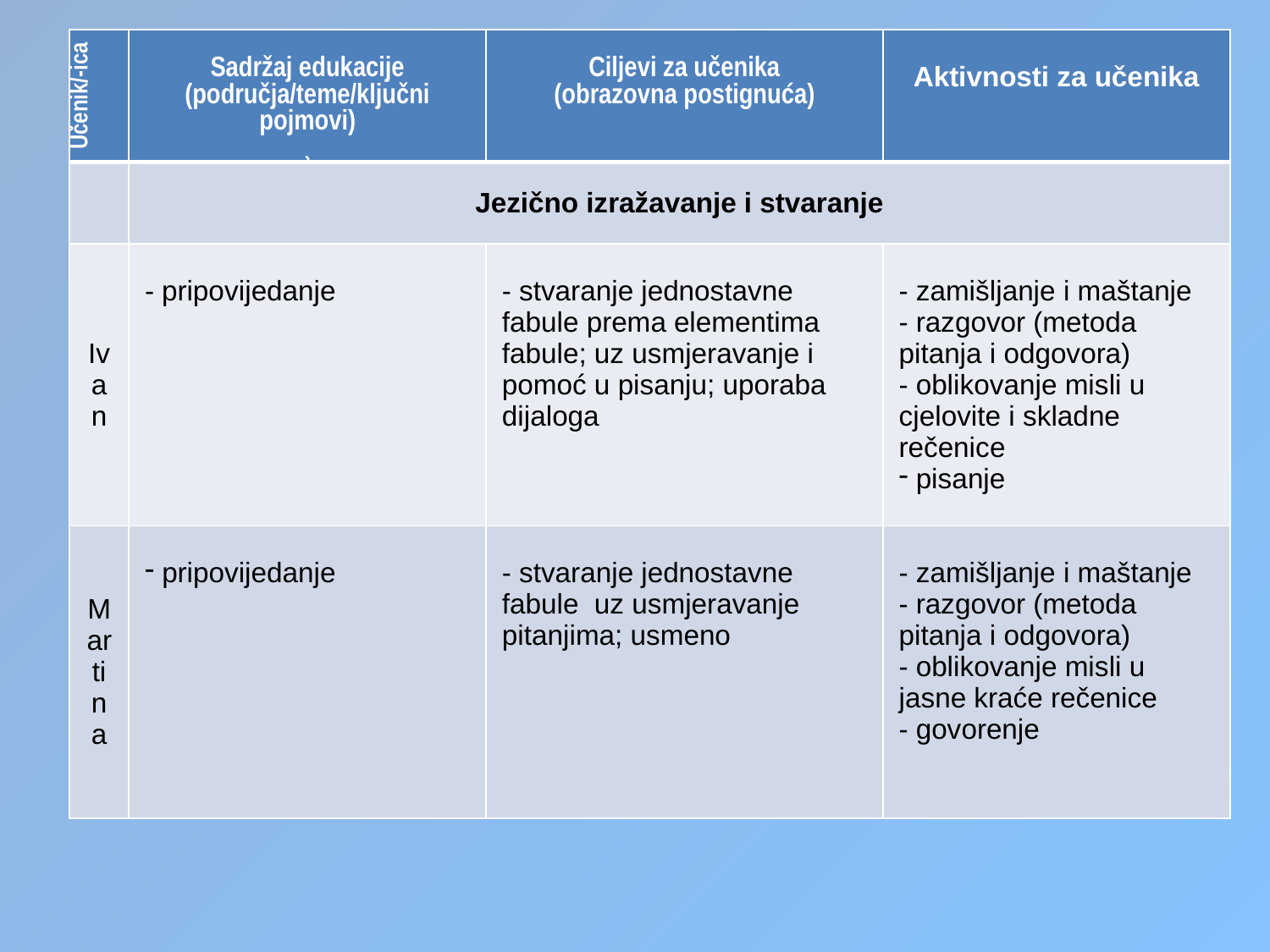

| Učenik/-ica | Sadržaj edukacije (područja/teme/ključni pojmovi) ¸ | Ciljevi za učenika (obrazovna postignuća) | Aktivnosti za učenika |
| --- | --- | --- | --- |
|  | Jezično izražavanje i stvaranje |  |  |
| Ivan | - pripovijedanje | - stvaranje jednostavne fabule prema elementima fabule; uz usmjeravanje i pomoć u pisanju; uporaba dijaloga | - zamišljanje i maštanje - razgovor (metoda pitanja i odgovora) - oblikovanje misli u cjelovite i skladne rečenice pisanje |
| Martina | pripovijedanje | - stvaranje jednostavne fabule uz usmjeravanje pitanjima; usmeno | - zamišljanje i maštanje - razgovor (metoda pitanja i odgovora) - oblikovanje misli u jasne kraće rečenice - govorenje |